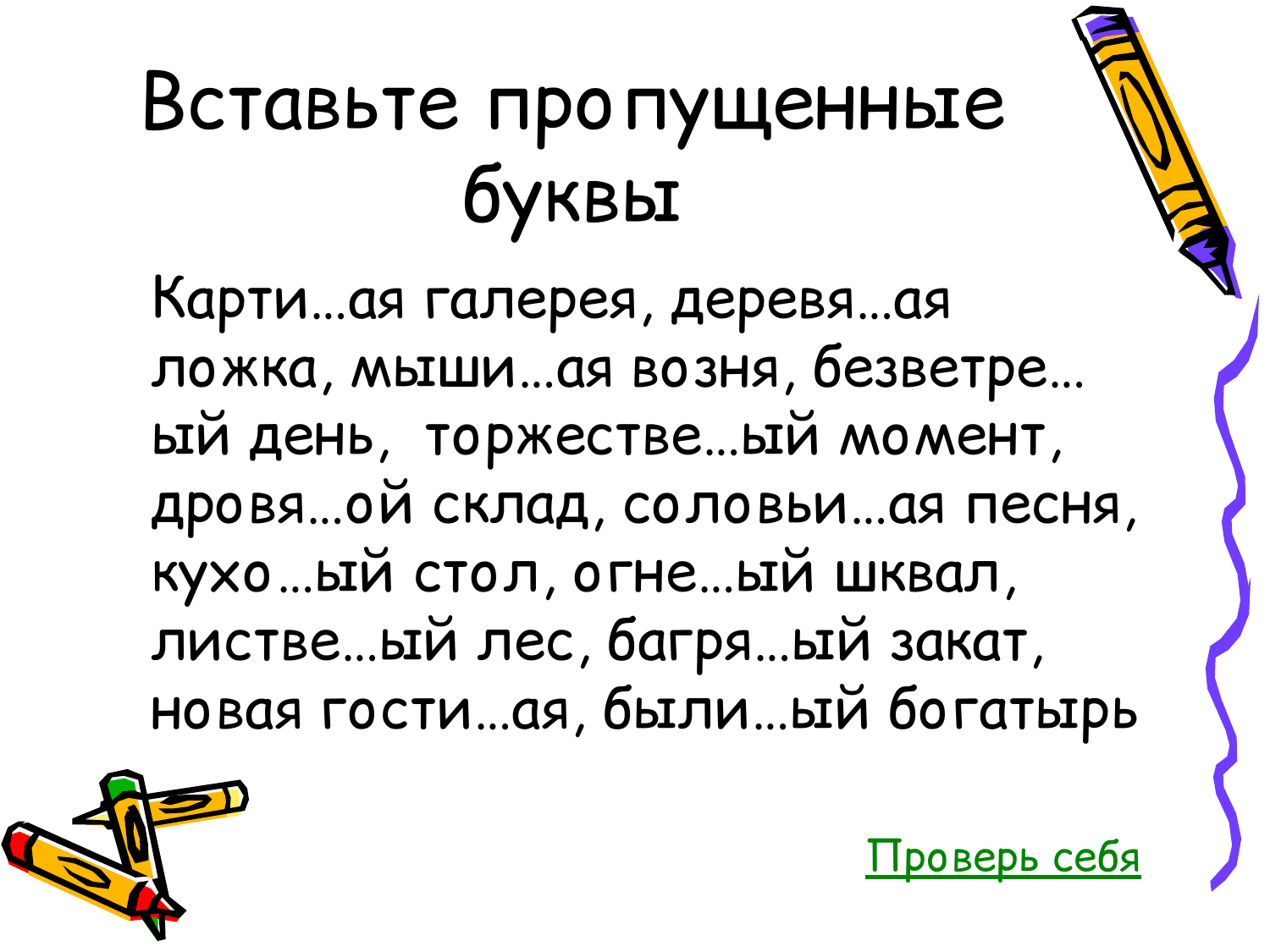

# Вставьте пропущенные буквы
		Карти…ая галерея, деревя…ая ложка, мыши…ая возня, безветре…ый день,  торжестве…ый момент, дровя…ой склад, соловьи…ая песня, кухо…ый стол, огне…ый шквал, листве…ый лес, багря…ый закат, новая гости…ая, были…ый богатырь
Проверь себя